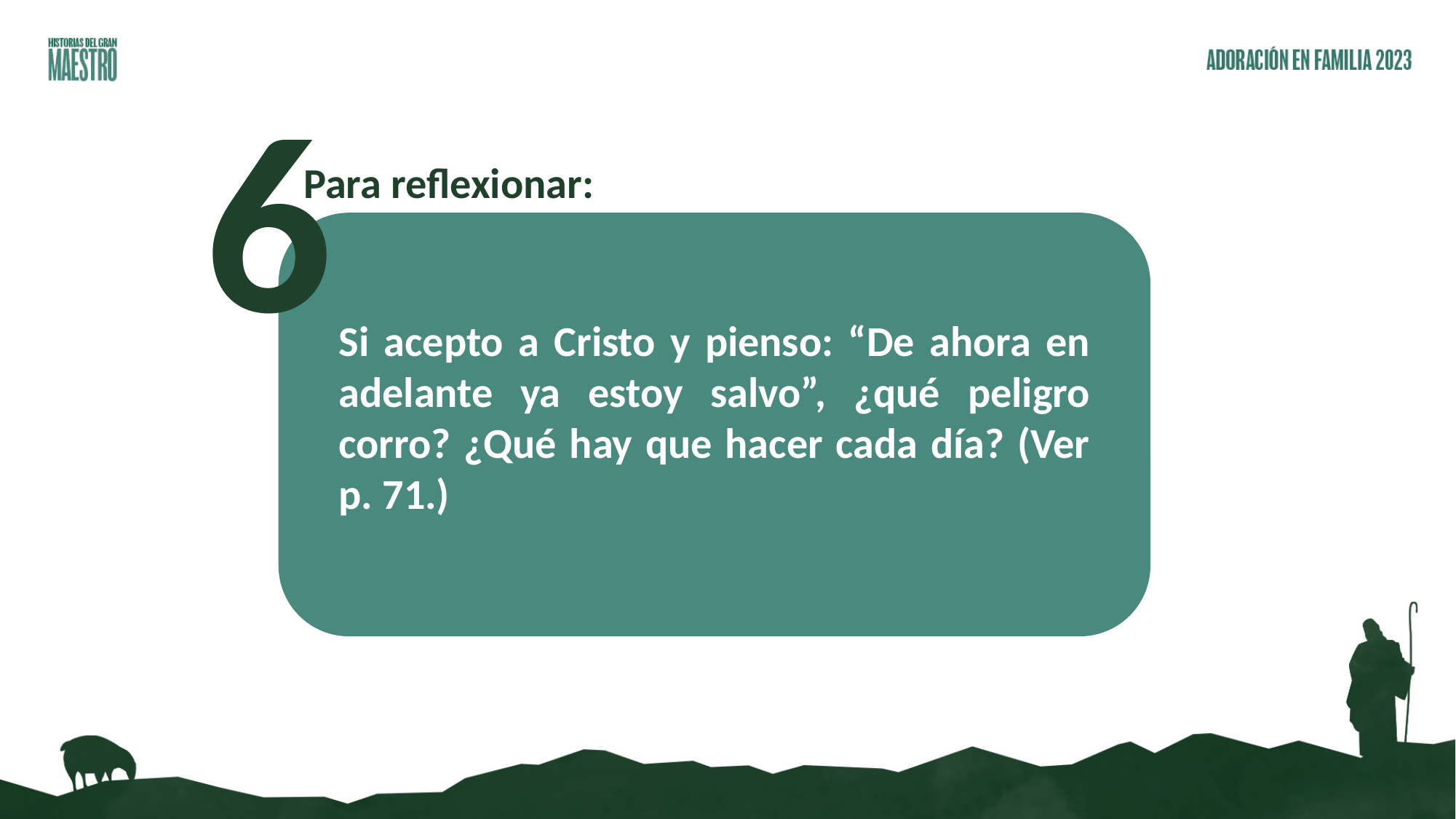

6
Para reflexionar:

Si acepto a Cristo y pienso: “De ahora en adelante ya estoy salvo”, ¿qué peligro corro? ¿Qué hay que hacer cada día? (Ver p. 71.)